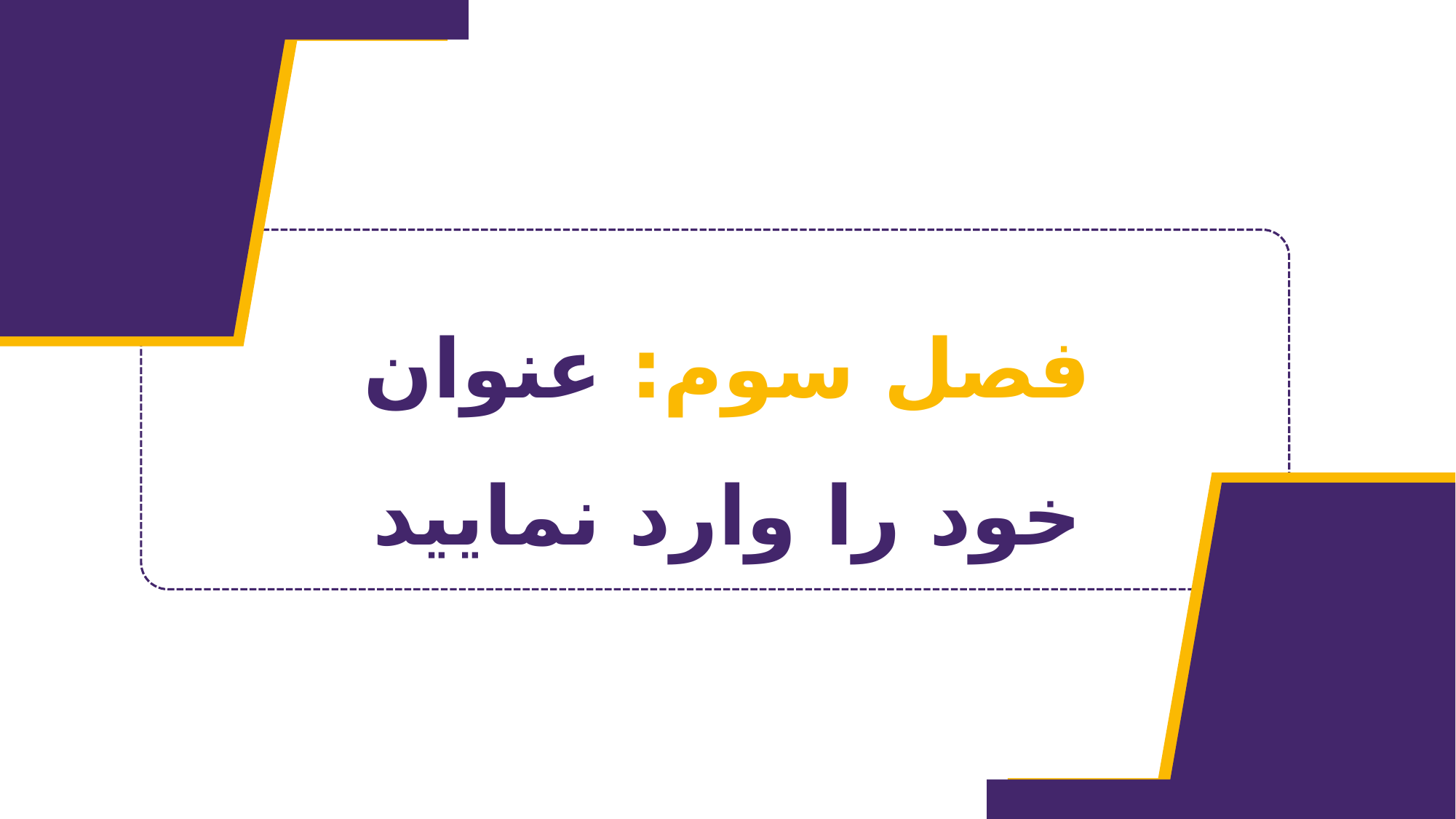

فصل سوم: عنوان خود را وارد نمایید